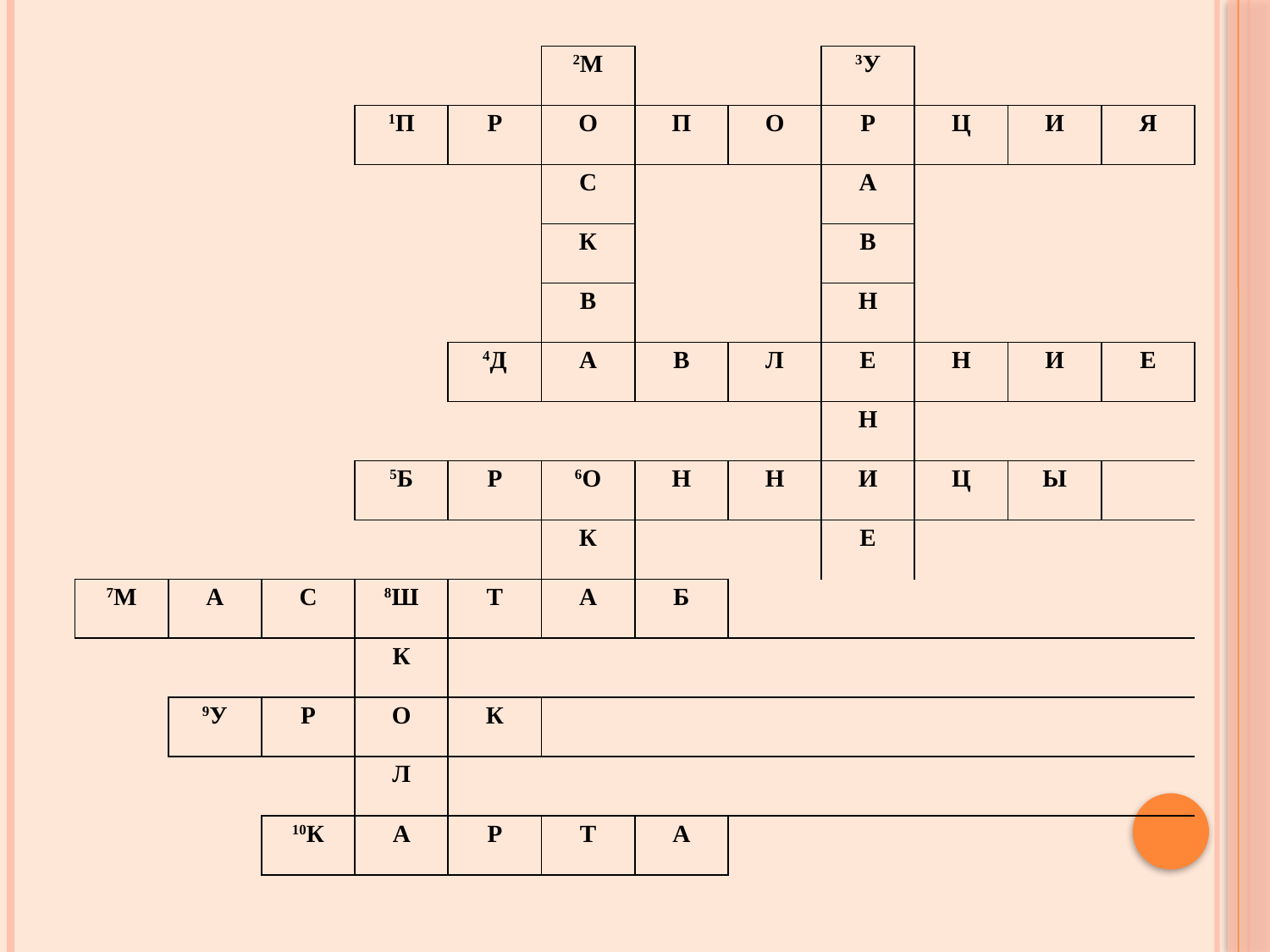

|  |  |  |  |  | 2М |  |  | 3У |  |  |  |
| --- | --- | --- | --- | --- | --- | --- | --- | --- | --- | --- | --- |
|  |  |  | 1П | Р | О | П | О | Р | Ц | И | Я |
|  |  |  |  |  | С |  |  | А |  |  |  |
|  |  |  |  |  | К |  |  | В |  |  |  |
|  |  |  |  |  | В |  |  | Н |  |  |  |
|  |  |  |  | 4Д | А | В | Л | Е | Н | И | Е |
|  |  |  |  |  |  |  |  | Н |  |  |  |
|  |  |  | 5Б | Р | 6О | Н | Н | И | Ц | Ы |  |
|  |  |  |  |  | К |  |  | Е |  |  |  |
| 7М | А | С | 8Ш | Т | А | Б |  |  |  |  |  |
|  |  |  | К |  |  |  |  |  |  |  |  |
|  | 9У | Р | О | К |  |  |  |  |  |  |  |
|  |  |  | Л |  |  |  |  |  |  |  |  |
|  |  | 10К | А | Р | Т | А |  |  |  |  |  |